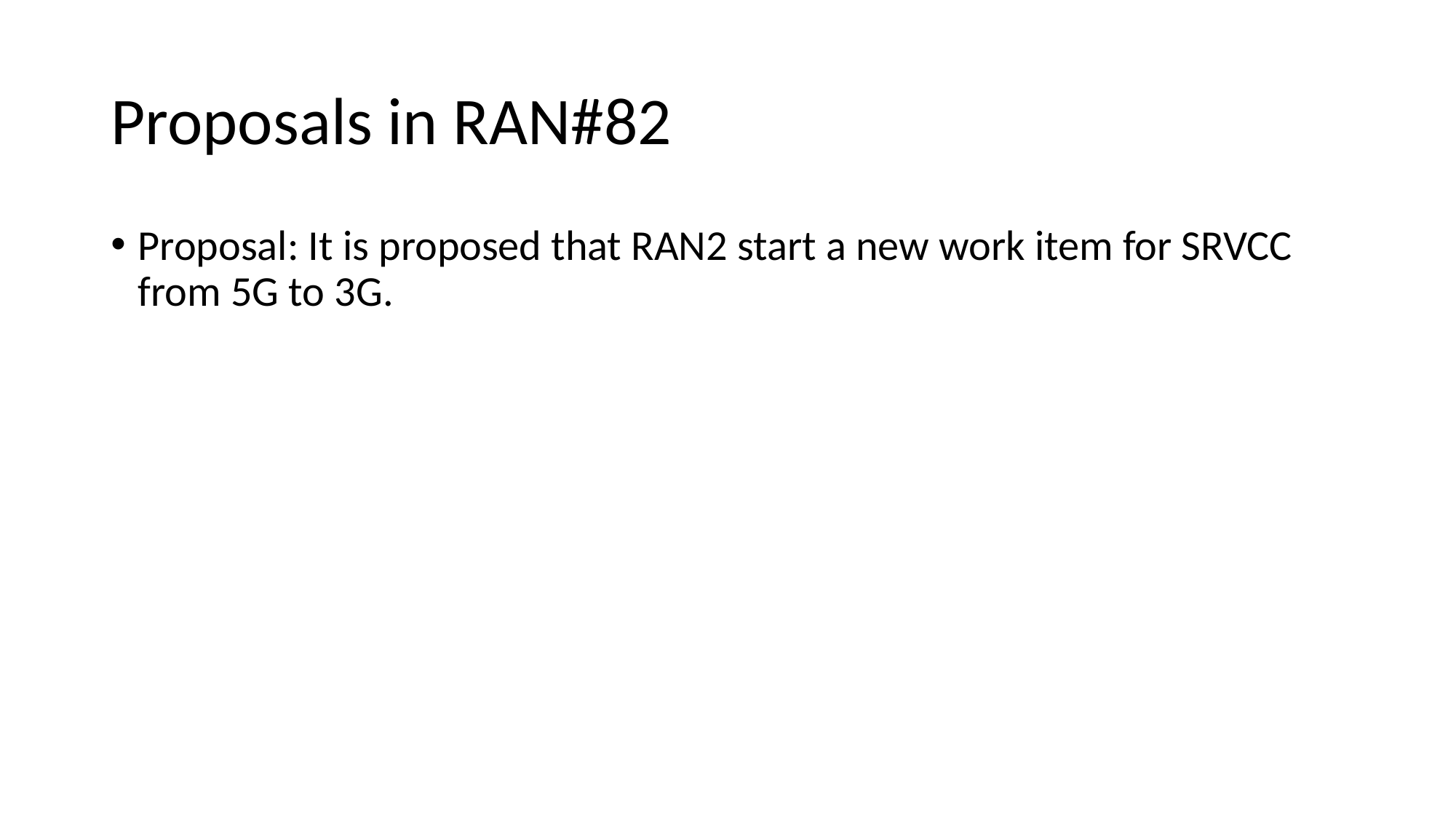

# Proposals in RAN#82
Proposal: It is proposed that RAN2 start a new work item for SRVCC from 5G to 3G.